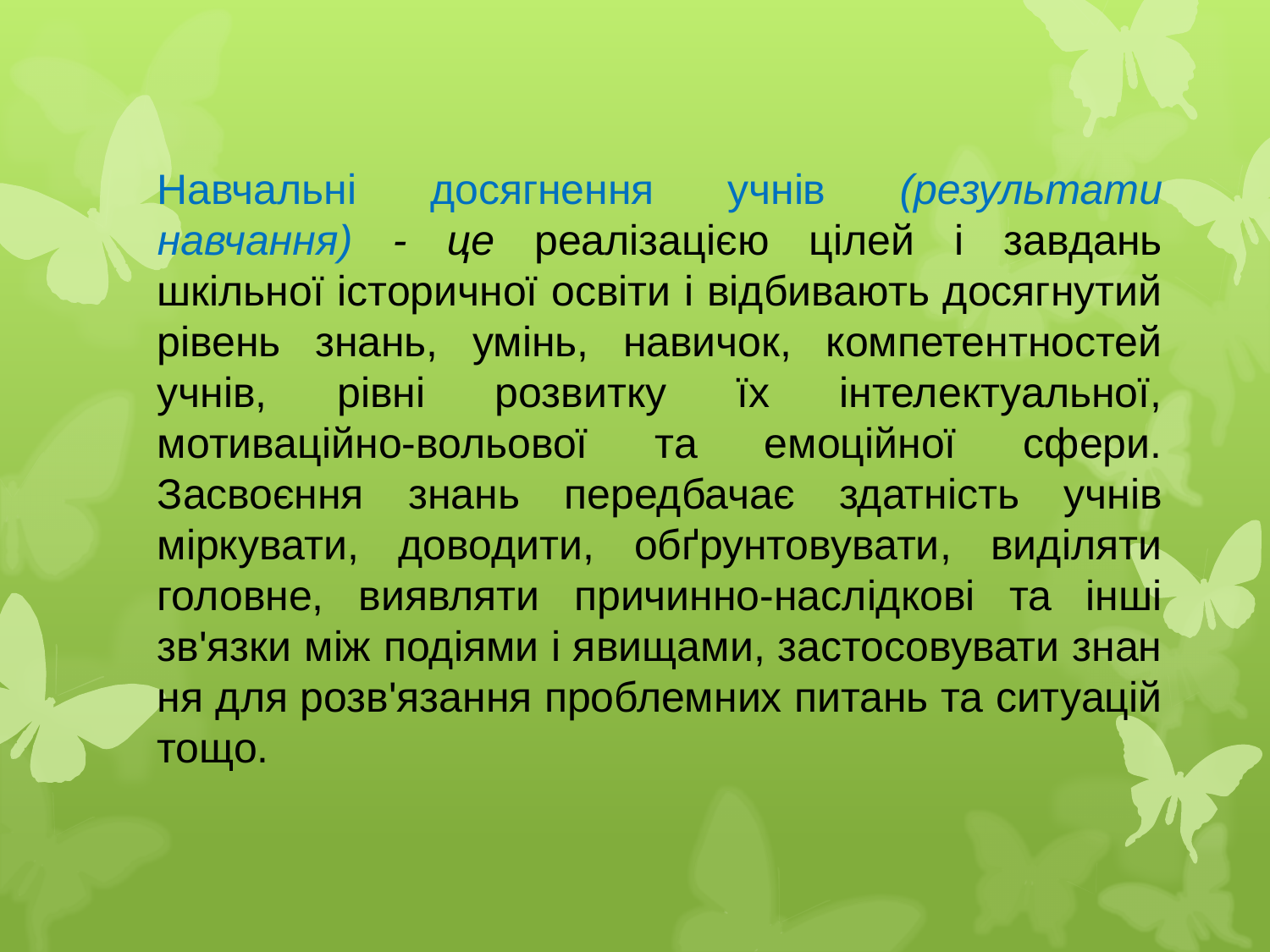

Навчальні досягнення учнів (результати навчання) - це реалізацією цілей і завдань шкільної історичної освіти і відбивають досягнутий рівень знань, умінь, навичок, компетентностей учнів, рівні розвитку їх інтелектуальної, мотиваційно-вольової та емоційної сфери. Засвоєння знань передбачає здатність учнів міркувати, доводити, обґрунтовувати, виділяти головне, виявляти причинно-наслідкові та інші зв'язки між подіями і явищами, застосовувати знан­ня для розв'язання проблемних питань та ситуацій тощо.